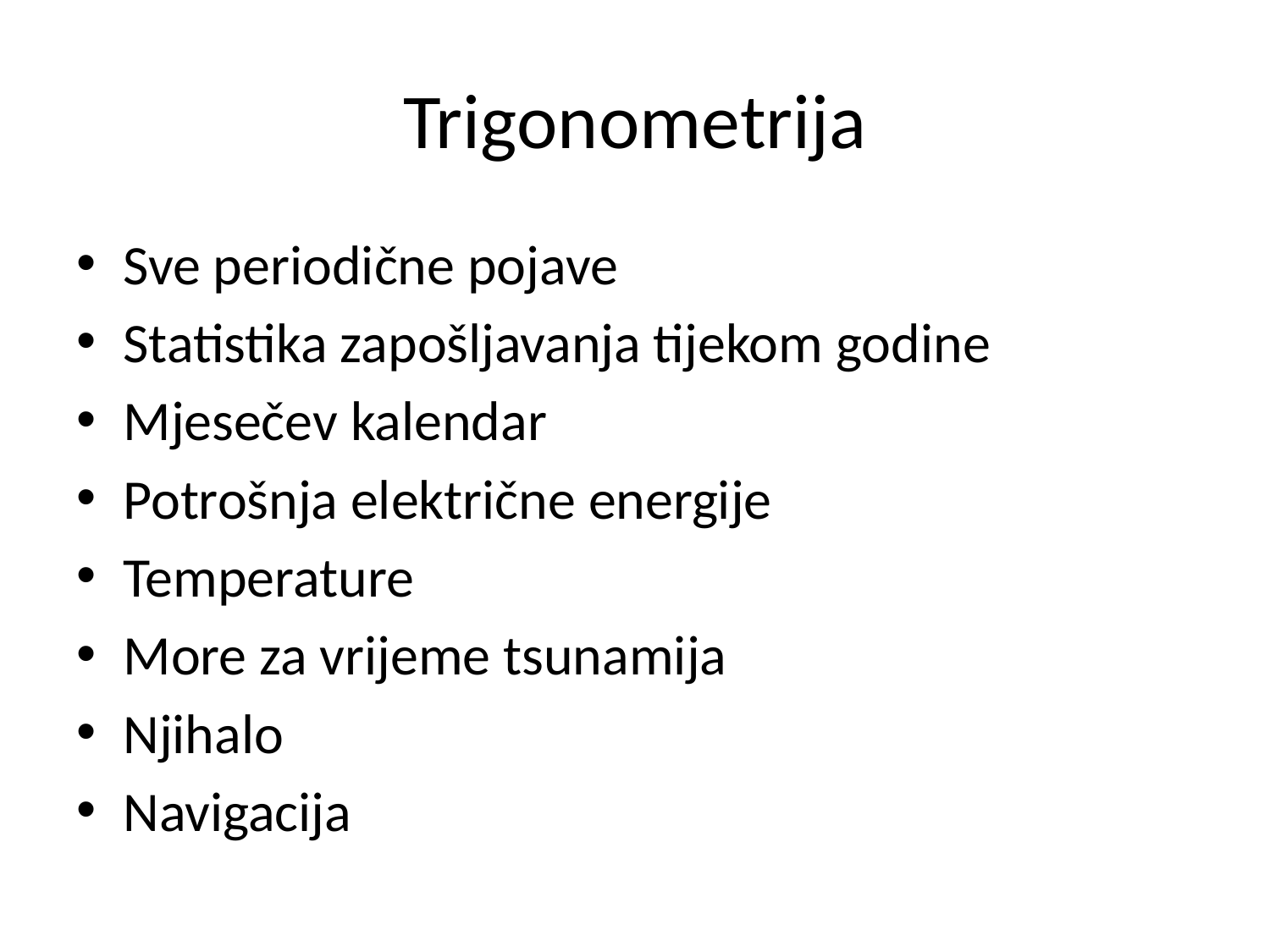

# Trigonometrija
Sve periodične pojave
Statistika zapošljavanja tijekom godine
Mjesečev kalendar
Potrošnja električne energije
Temperature
More za vrijeme tsunamija
Njihalo
Navigacija